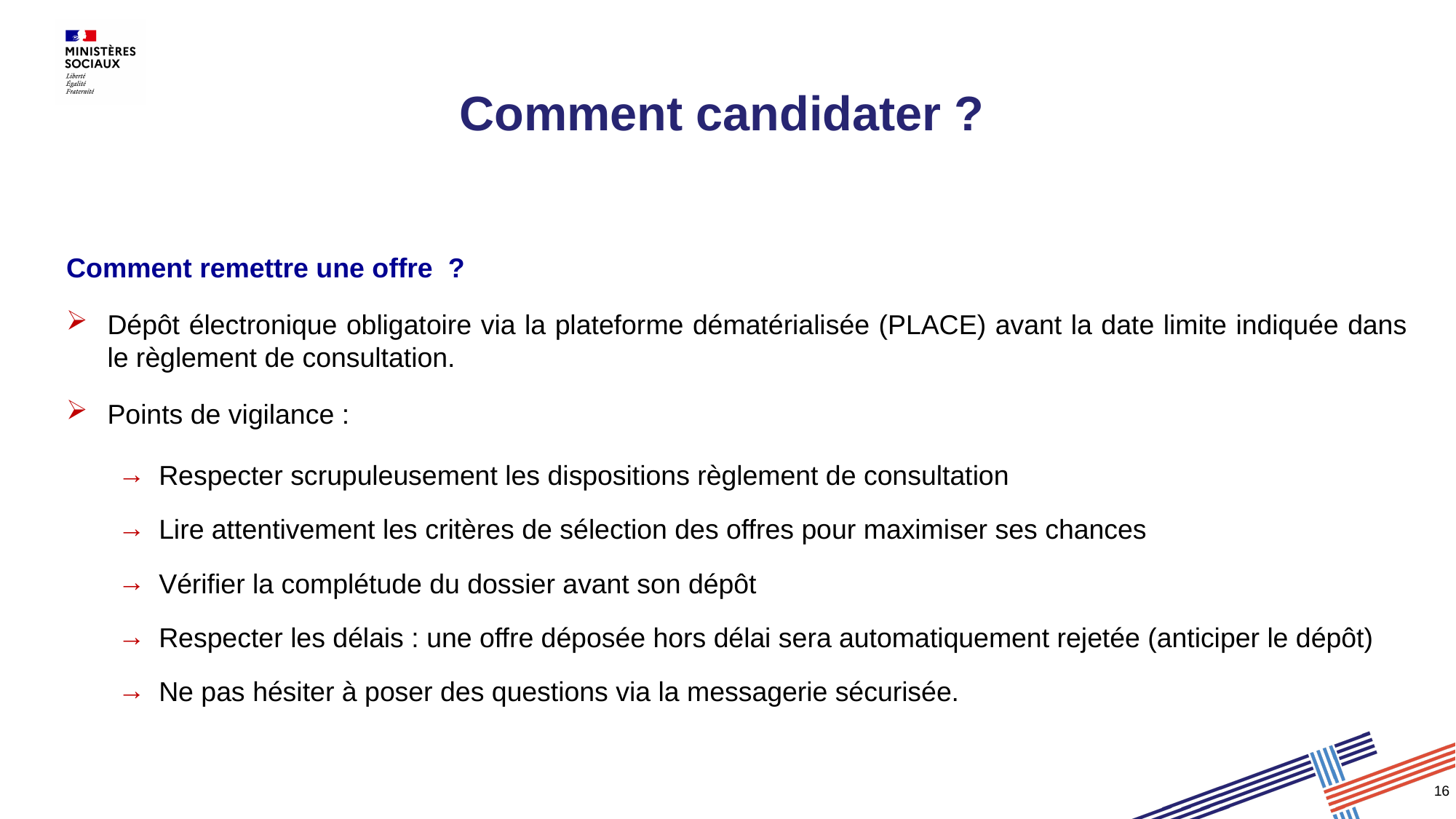

# Comment candidater ?
Comment remettre une offre  ?
Dépôt électronique obligatoire via la plateforme dématérialisée (PLACE) avant la date limite indiquée dans le règlement de consultation.
Points de vigilance :
Respecter scrupuleusement les dispositions règlement de consultation
Lire attentivement les critères de sélection des offres pour maximiser ses chances
Vérifier la complétude du dossier avant son dépôt
Respecter les délais : une offre déposée hors délai sera automatiquement rejetée (anticiper le dépôt)
Ne pas hésiter à poser des questions via la messagerie sécurisée.

16